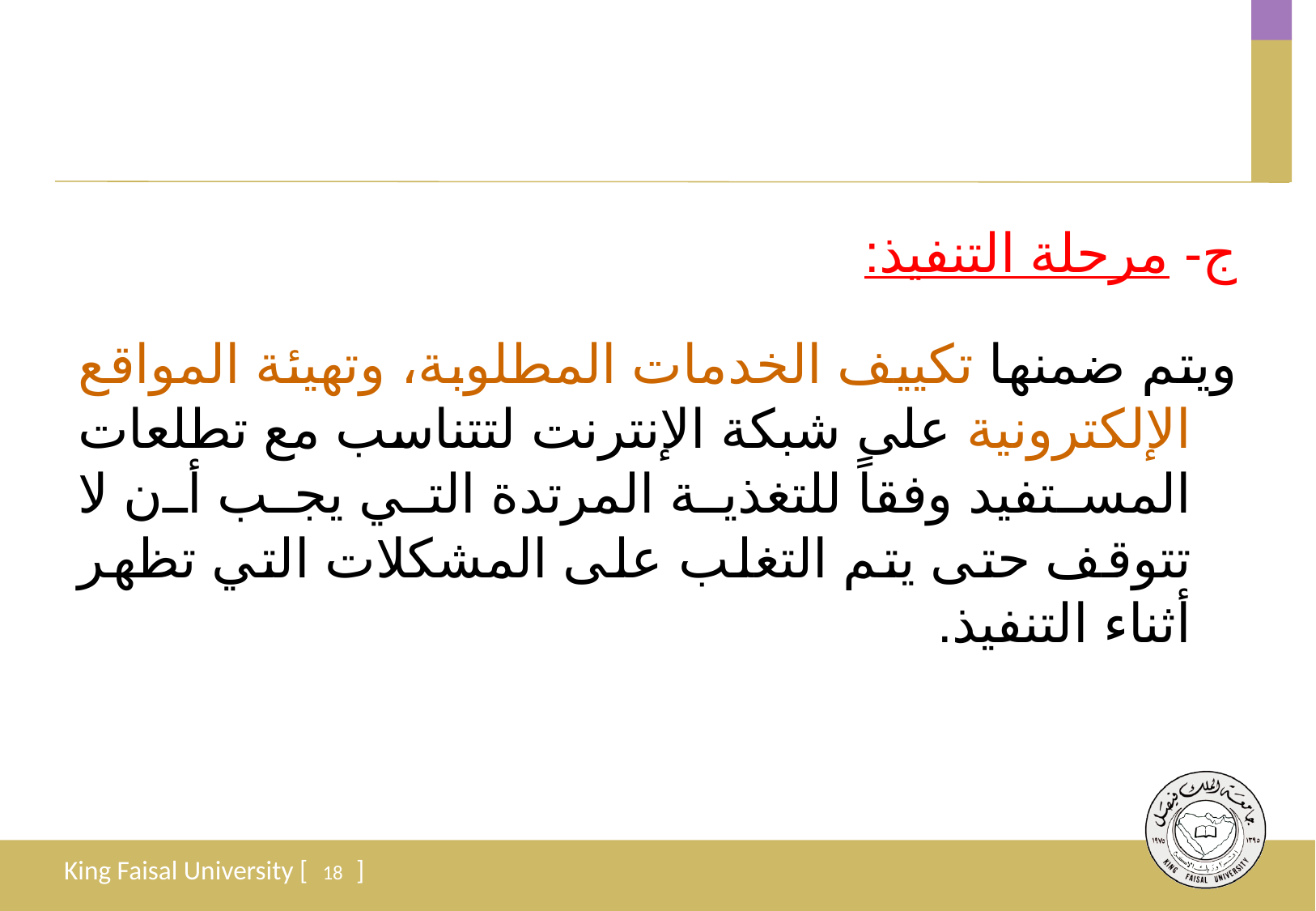

ج- مرحلة التنفيذ:

ويتم ضمنها تكييف الخدمات المطلوبة، وتهيئة المواقع الإلكترونية على شبكة الإنترنت لتتناسب مع تطلعات المستفيد وفقاً للتغذية المرتدة التي يجب أن لا تتوقف حتى يتم التغلب على المشكلات التي تظهر أثناء التنفيذ.
18